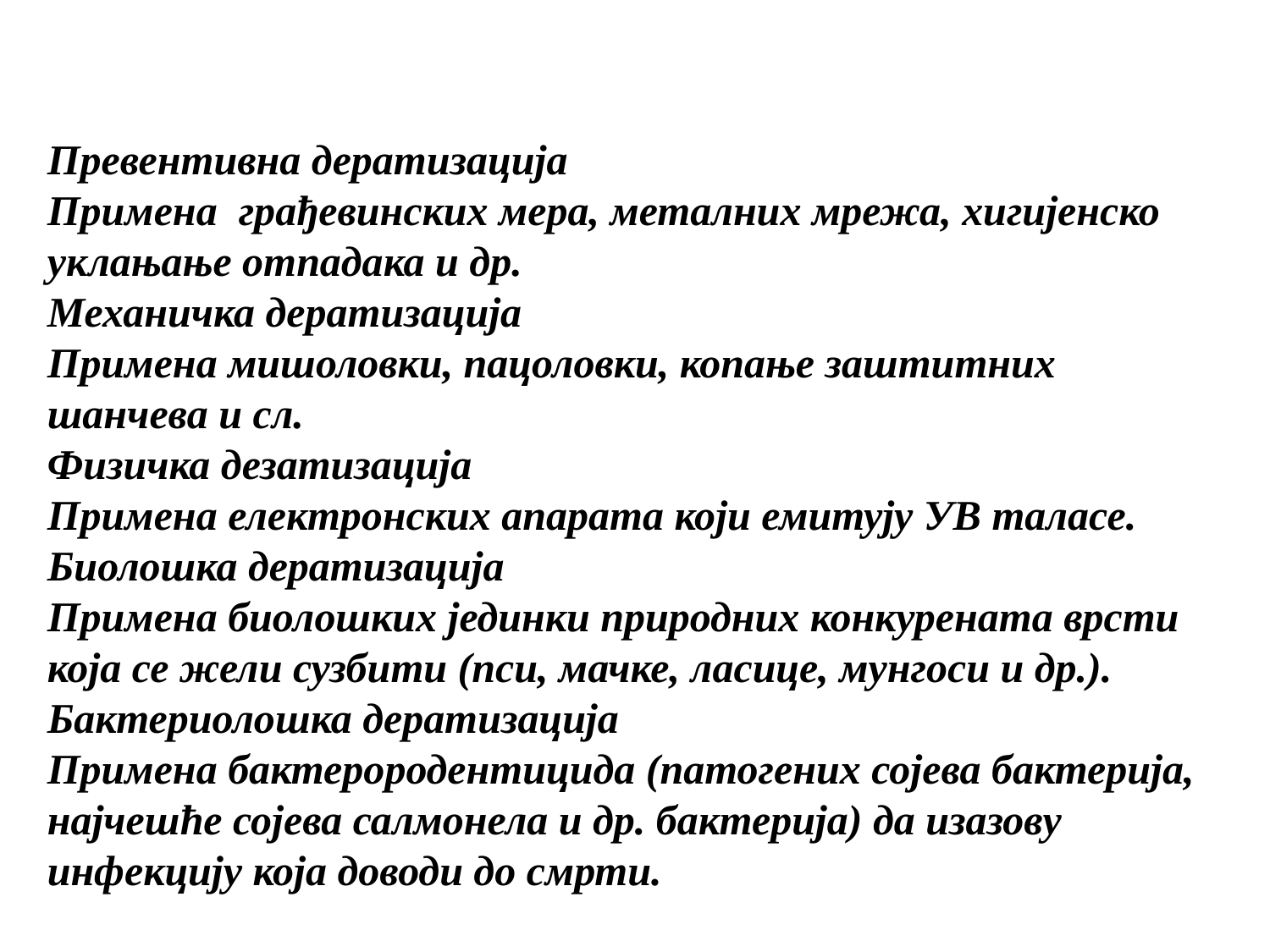

Превентивна дератизација
Примена  грађевинских мера, металних мрежа, хигијенско уклањање отпадака и др.
Механичка дератизација
Примена мишоловки, пацоловки, копање заштитних шанчева и сл.
Физичка дезатизација
Примена електронских апарата који емитују УВ таласе.
Биолошка дератизација
Примена биолошких јединки природних конкурената врсти која се жели сузбити (пси, мачке, ласице, мунгоси и др.).
Бактериолошка дератизација
Примена бактерородентицида (патогених сојева бактерија, најчешће сојева салмонела и др. бактерија) да изазову инфекцију која доводи до смрти.